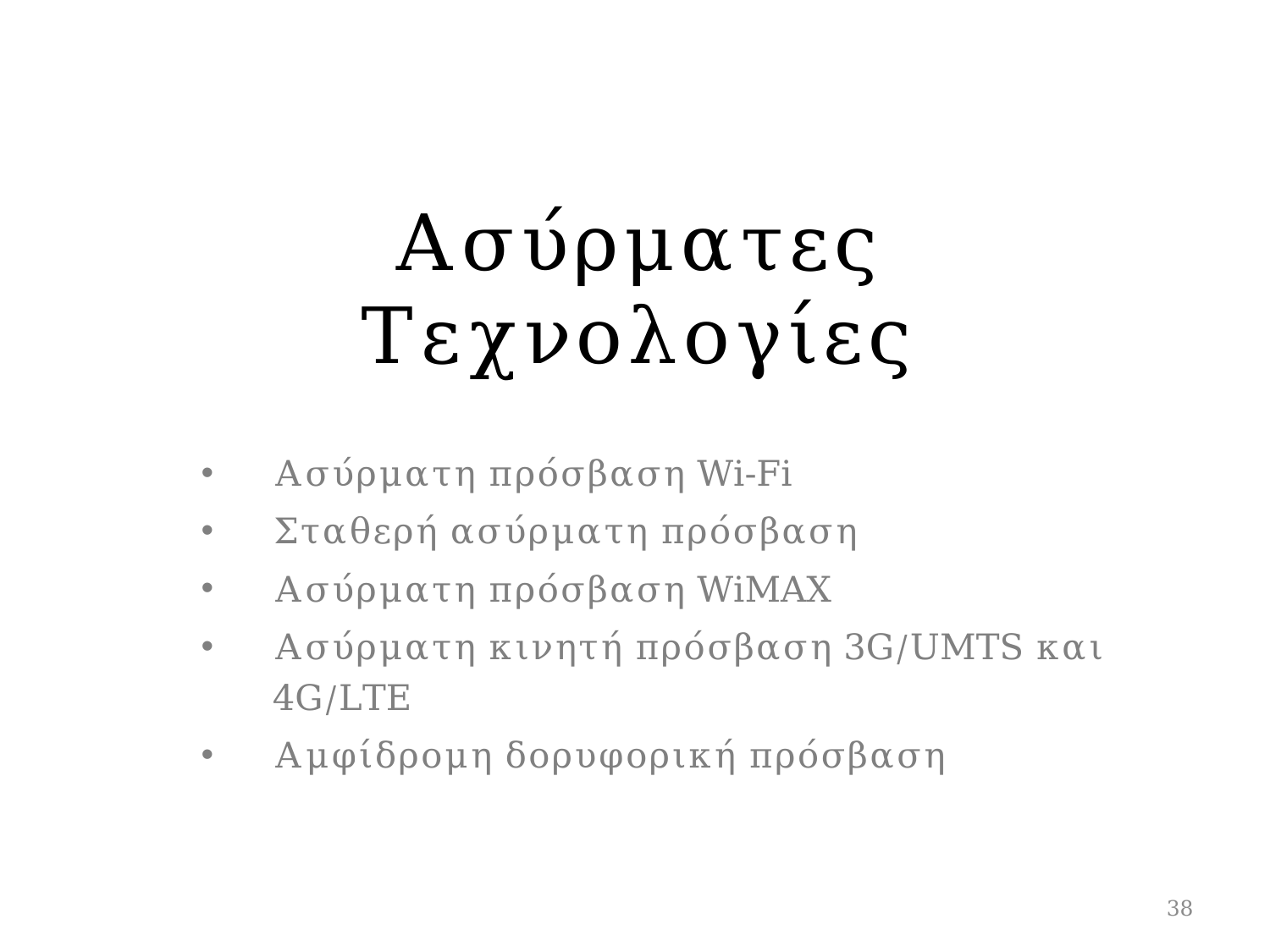

# Ασύρματες Τεχνολογίες
Ασύρματη πρόσβαση Wi-Fi
Σταθερή ασύρματη πρόσβαση
Ασύρματη πρόσβαση WiMAX
Ασύρματη κινητή πρόσβαση 3G/UMTS και 4G/LTE
Αμφίδρομη δορυφορική πρόσβαση
38